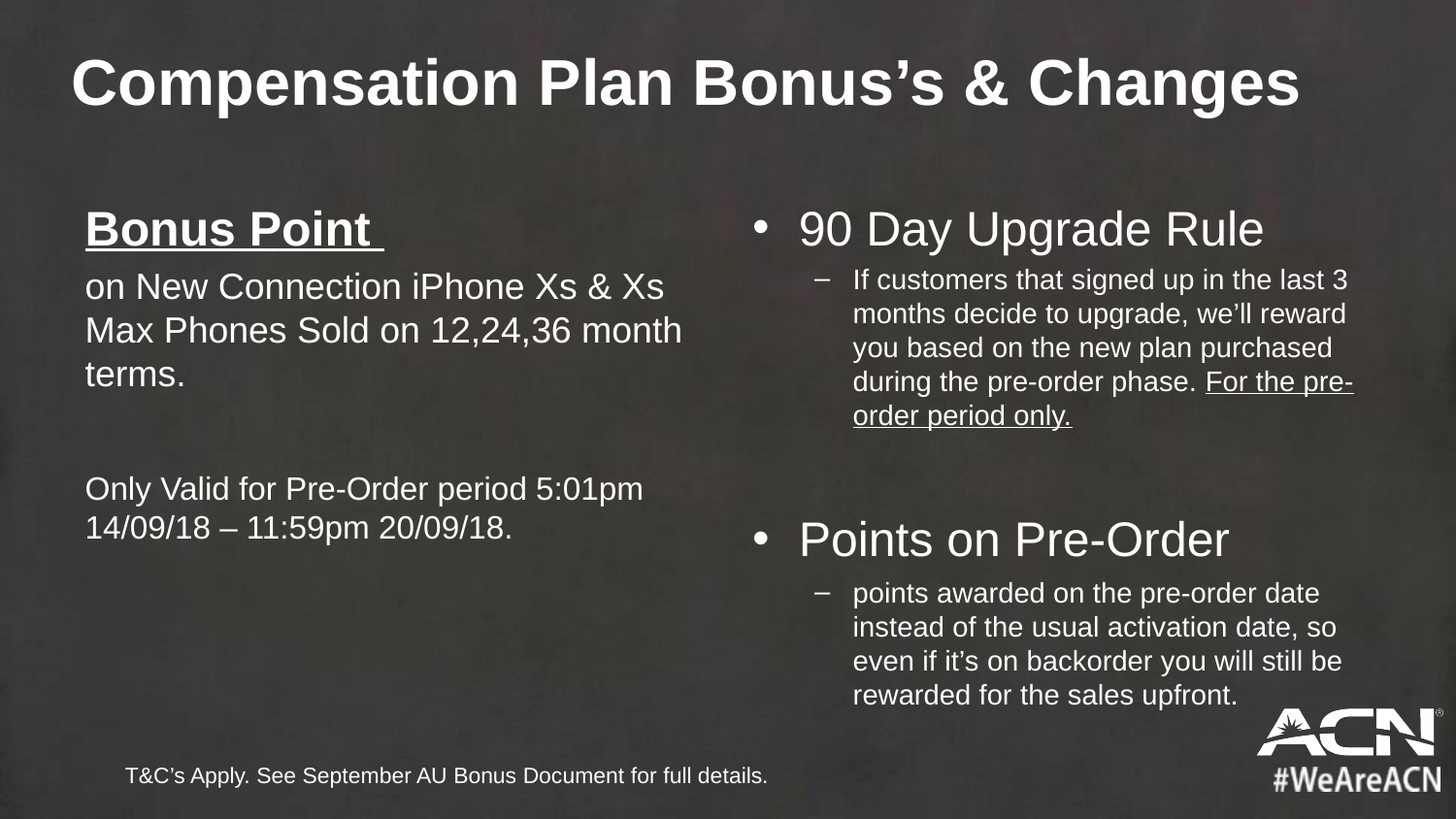

# Compensation Plan Bonus’s & Changes
Bonus Point
on New Connection iPhone Xs & Xs Max Phones Sold on 12,24,36 month terms.

Only Valid for Pre-Order period 5:01pm 14/09/18 – 11:59pm 20/09/18.
90 Day Upgrade Rule
If customers that signed up in the last 3 months decide to upgrade, we’ll reward you based on the new plan purchased during the pre-order phase. For the pre-order period only.

Points on Pre-Order
points awarded on the pre-order date instead of the usual activation date, so even if it’s on backorder you will still be rewarded for the sales upfront.

T&C’s Apply. See September AU Bonus Document for full details.